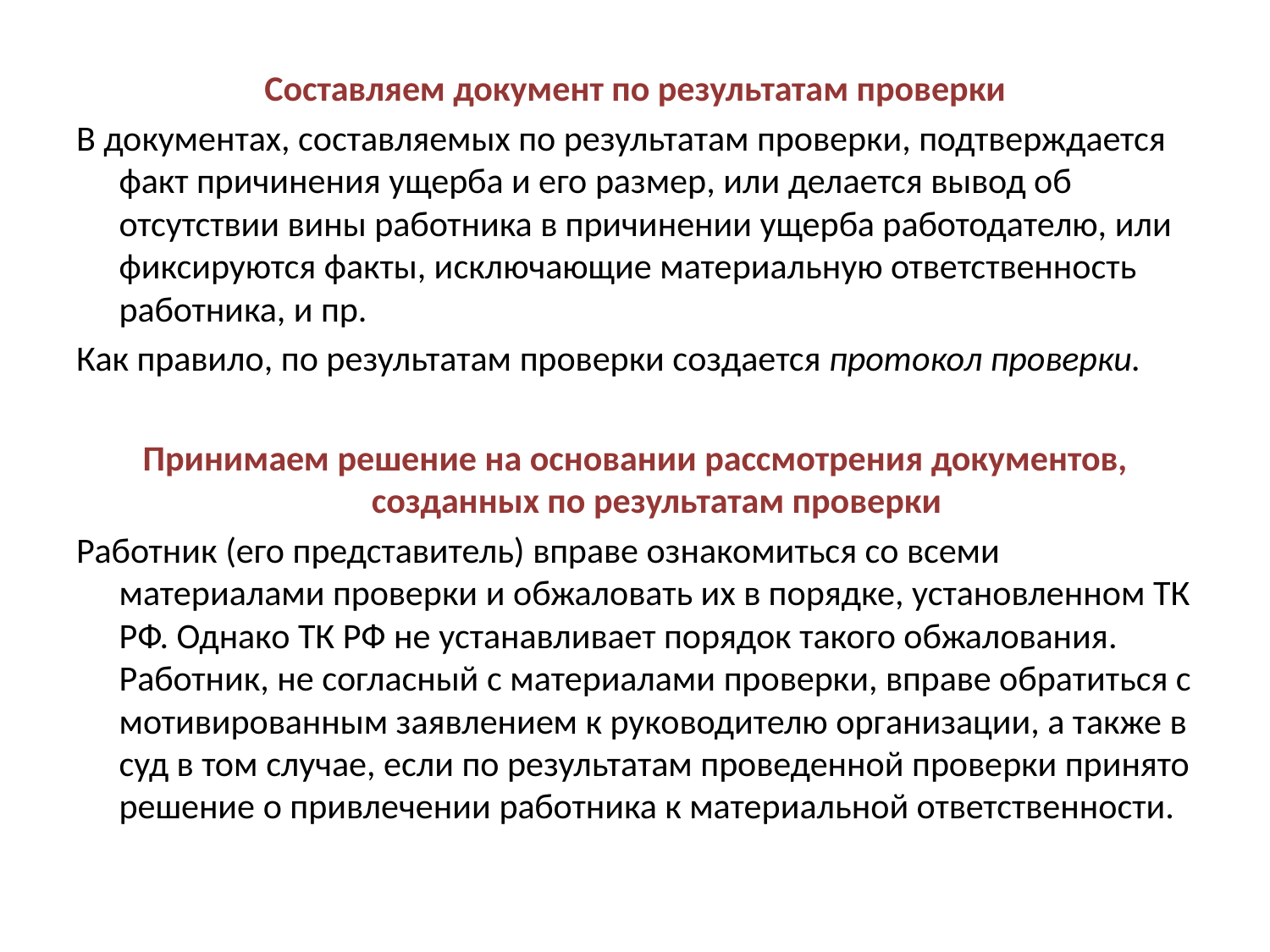

Составляем документ по результатам проверки
В документах, составляемых по результатам проверки, подтверждается факт причинения ущерба и его размер, или делается вывод об отсутствии вины работника в причинении ущерба работодателю, или фиксируются факты, исключающие материальную ответственность работника, и пр.
Как правило, по результатам проверки создается протокол проверки.

Принимаем решение на основании рассмотрения документов, созданных по результатам проверки
Работник (его представитель) вправе ознакомиться со всеми материалами проверки и обжаловать их в порядке, установленном ТК РФ. Однако ТК РФ не устанавливает порядок такого обжалования. Работник, не согласный с материалами проверки, вправе обратиться с мотивированным заявлением к руководителю организации, а также в суд в том случае, если по результатам проведенной проверки принято решение о привлечении работника к материальной ответственности.